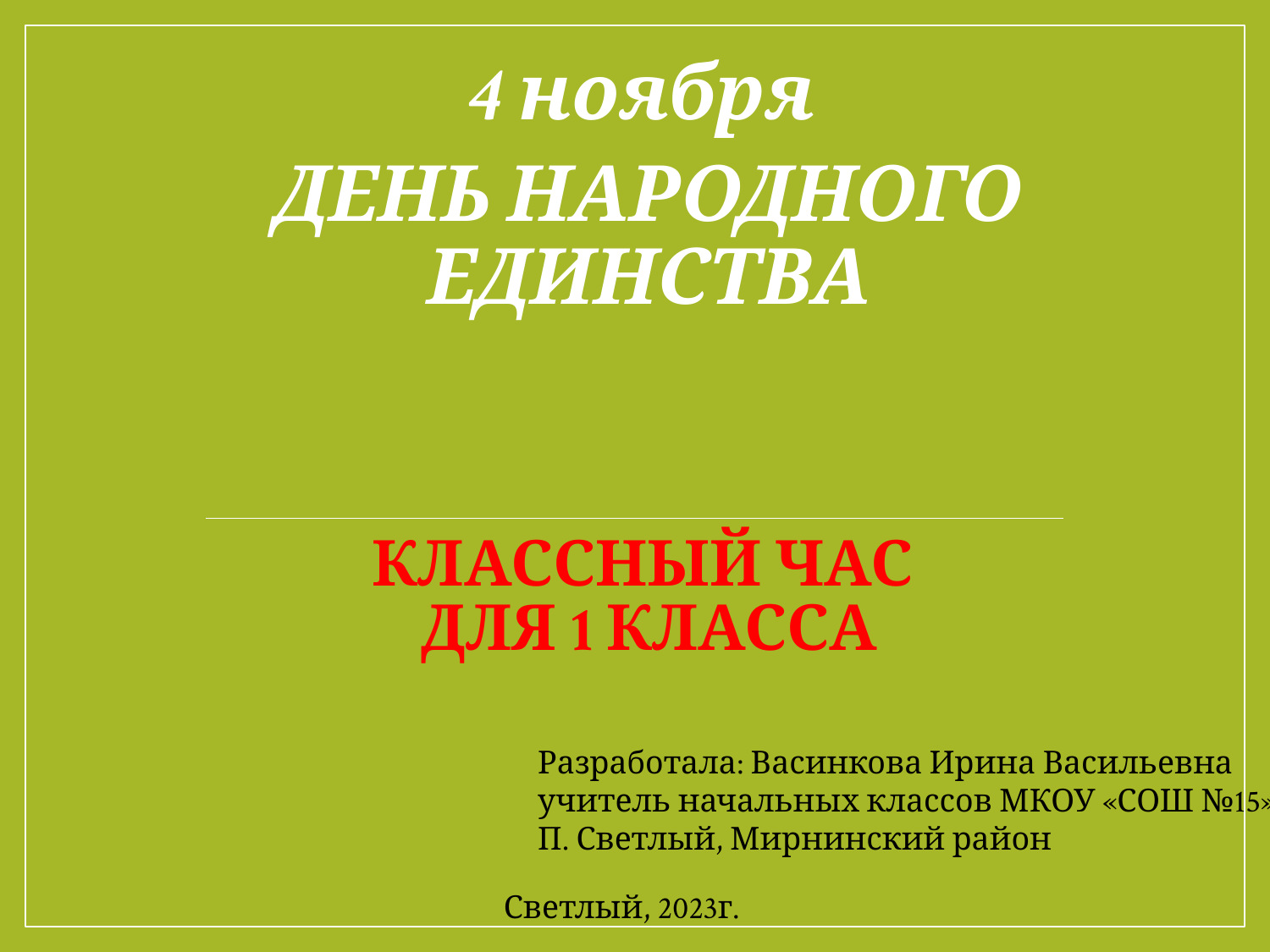

4 ноября
ДЕНЬ НАРОДНОГО ЕДИНСТВА
# Классный час для 1 класса
Разработала: Васинкова Ирина Васильевна
учитель начальных классов МКОУ «СОШ №15»
П. Светлый, Мирнинский район
Светлый, 2023г.